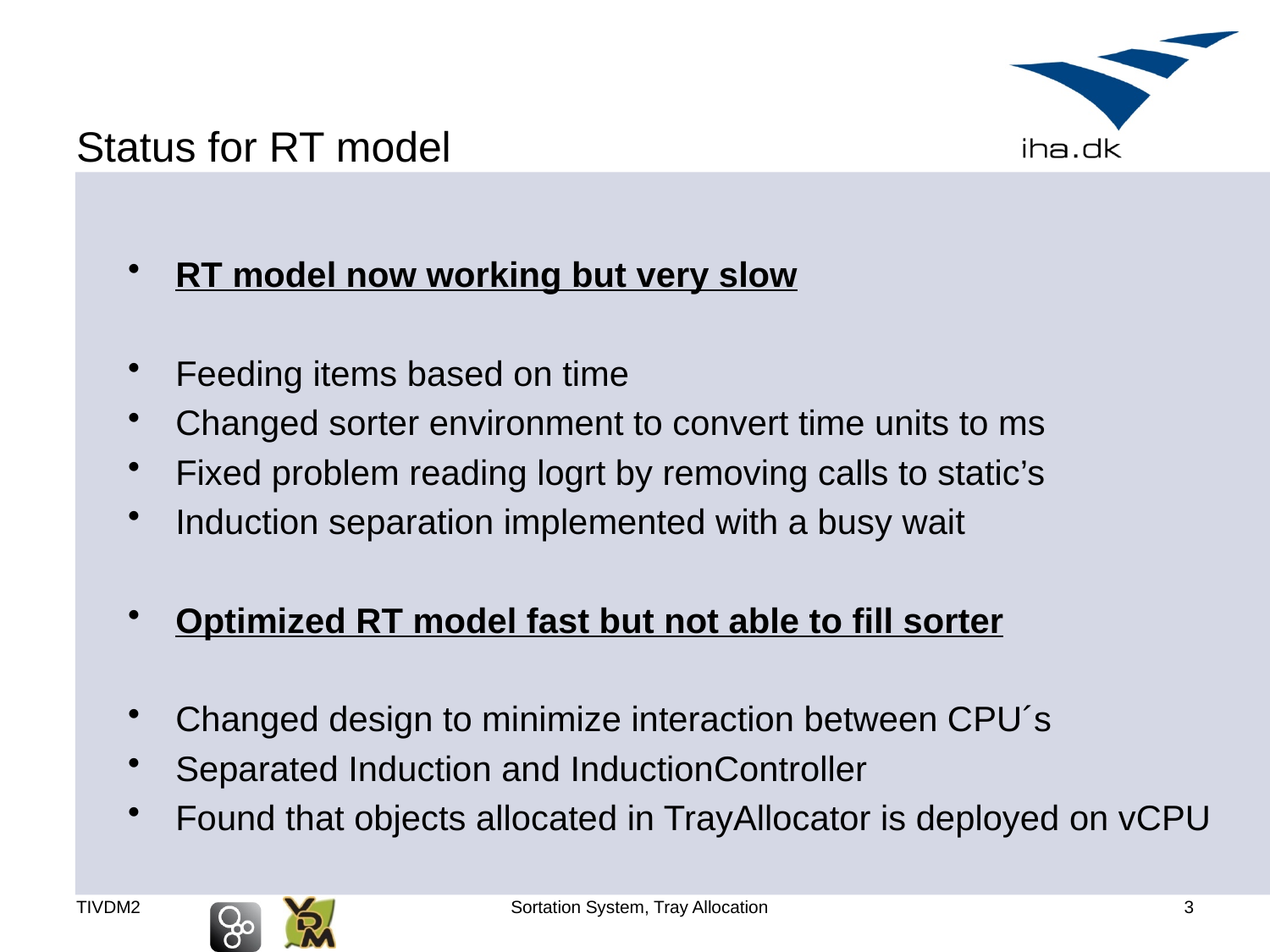

# Status for RT model

RT model now working but very slow

Feeding items based on time
Changed sorter environment to convert time units to ms
Fixed problem reading logrt by removing calls to static’s
Induction separation implemented with a busy wait

Optimized RT model fast but not able to fill sorter

Changed design to minimize interaction between CPU´s
Separated Induction and InductionController
Found that objects allocated in TrayAllocator is deployed on vCPU
TIVDM2
Sortation System, Tray Allocation
3